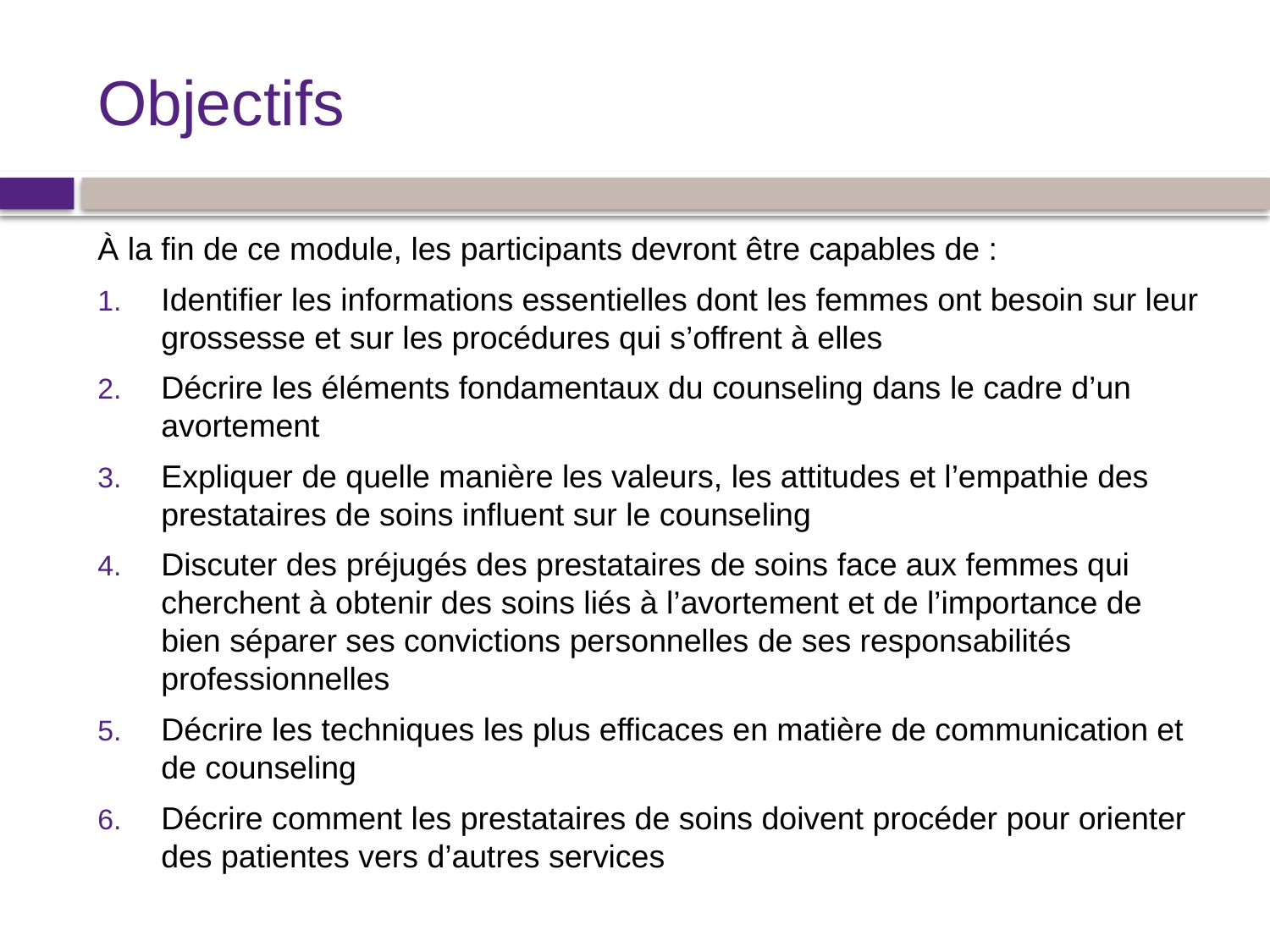

# Objectifs
À la fin de ce module, les participants devront être capables de :
Identifier les informations essentielles dont les femmes ont besoin sur leur grossesse et sur les procédures qui s’offrent à elles
Décrire les éléments fondamentaux du counseling dans le cadre d’un avortement
Expliquer de quelle manière les valeurs, les attitudes et l’empathie des prestataires de soins influent sur le counseling
Discuter des préjugés des prestataires de soins face aux femmes qui cherchent à obtenir des soins liés à l’avortement et de l’importance de bien séparer ses convictions personnelles de ses responsabilités professionnelles
Décrire les techniques les plus efficaces en matière de communication et de counseling
Décrire comment les prestataires de soins doivent procéder pour orienter des patientes vers d’autres services